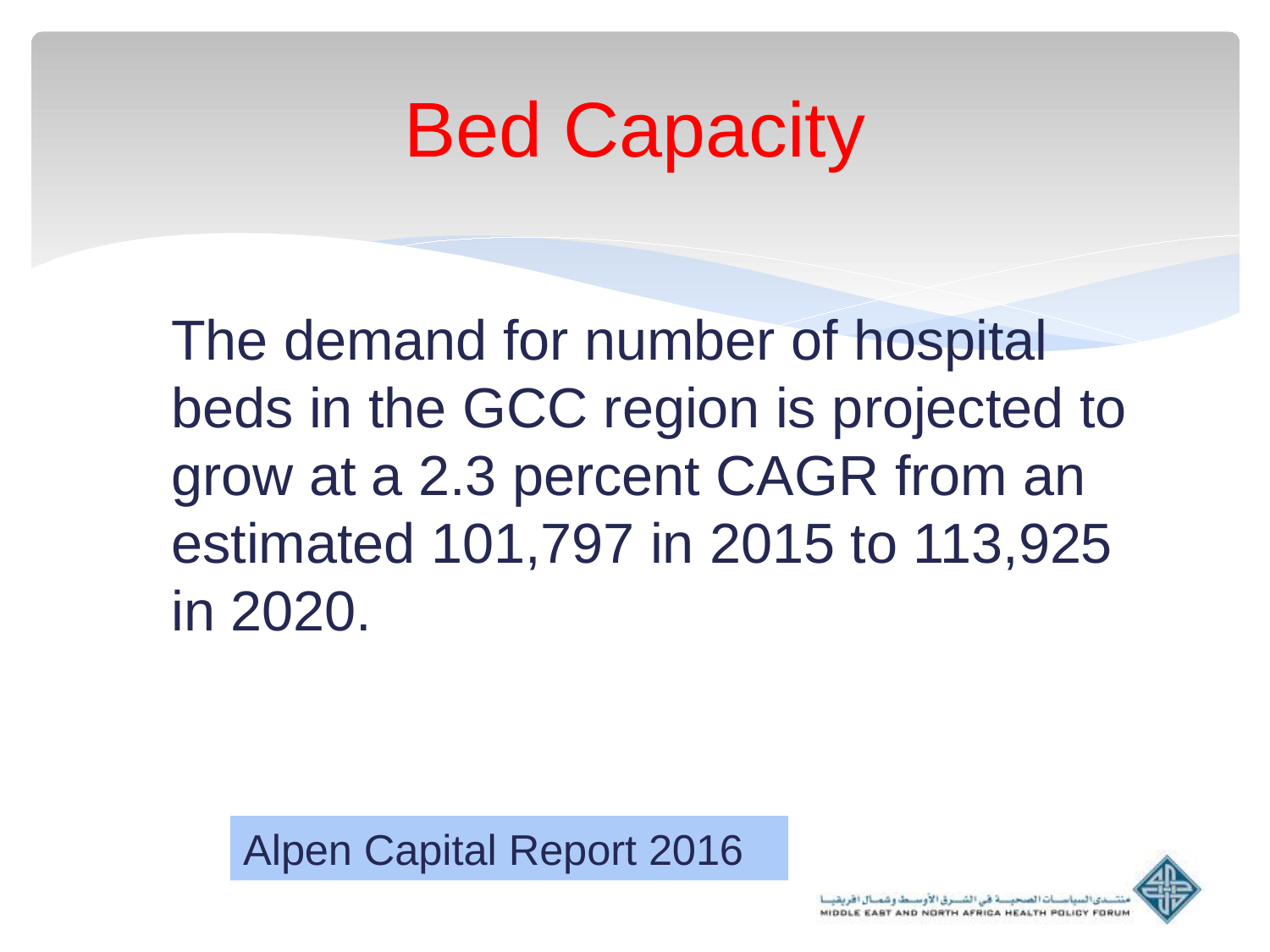

# Bed Capacity
The demand for number of hospital beds in the GCC region is projected to grow at a 2.3 percent CAGR from an estimated 101,797 in 2015 to 113,925 in 2020.

Alpen Capital Report 2016